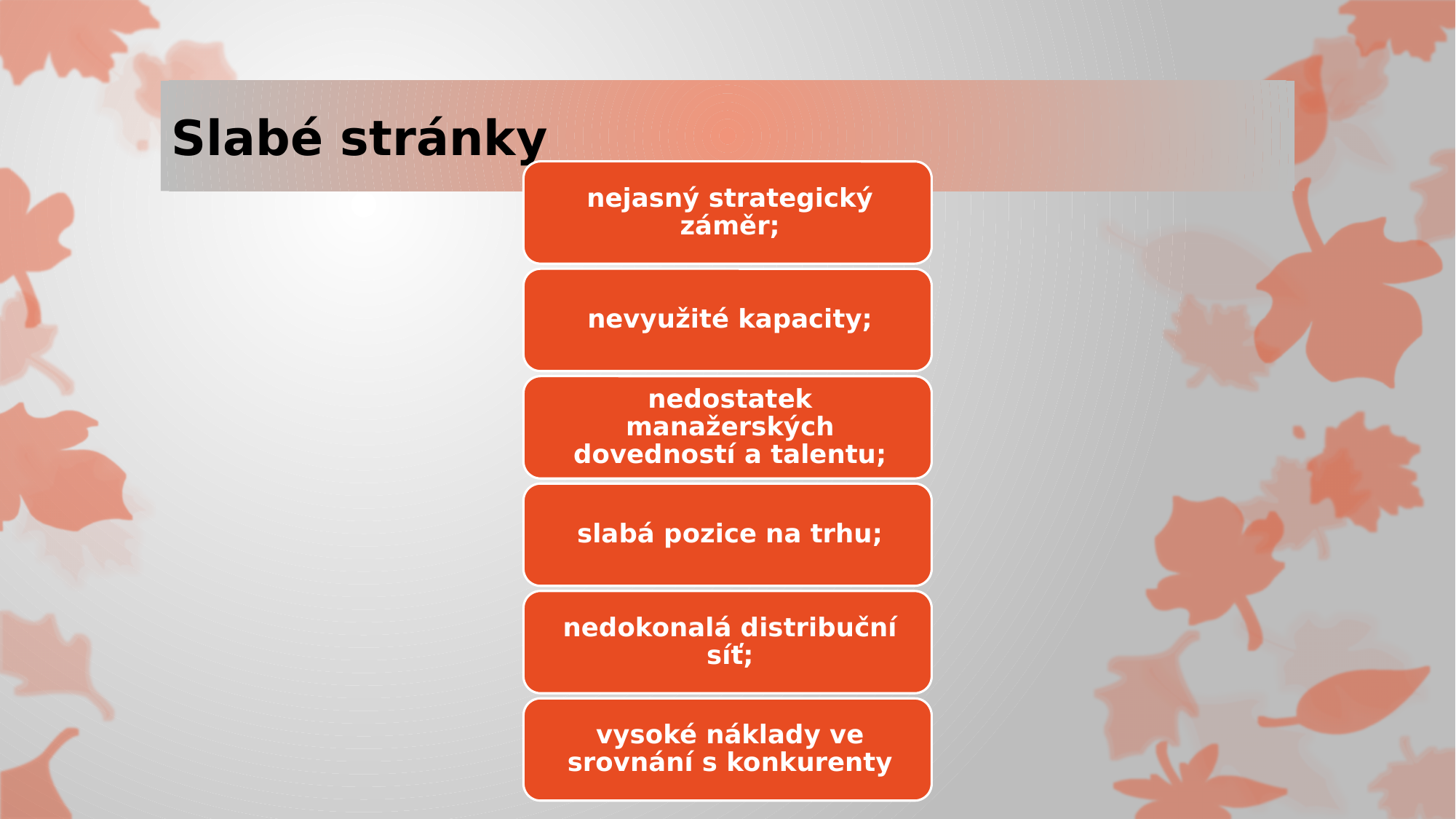

# Slabé stránky
nejasný strategický záměr;
nevyužité kapacity;
nedostatek manažerských dovedností a talentu;
slabá pozice na trhu;
nedokonalá distribuční síť;
vysoké náklady ve srovnání s konkurenty